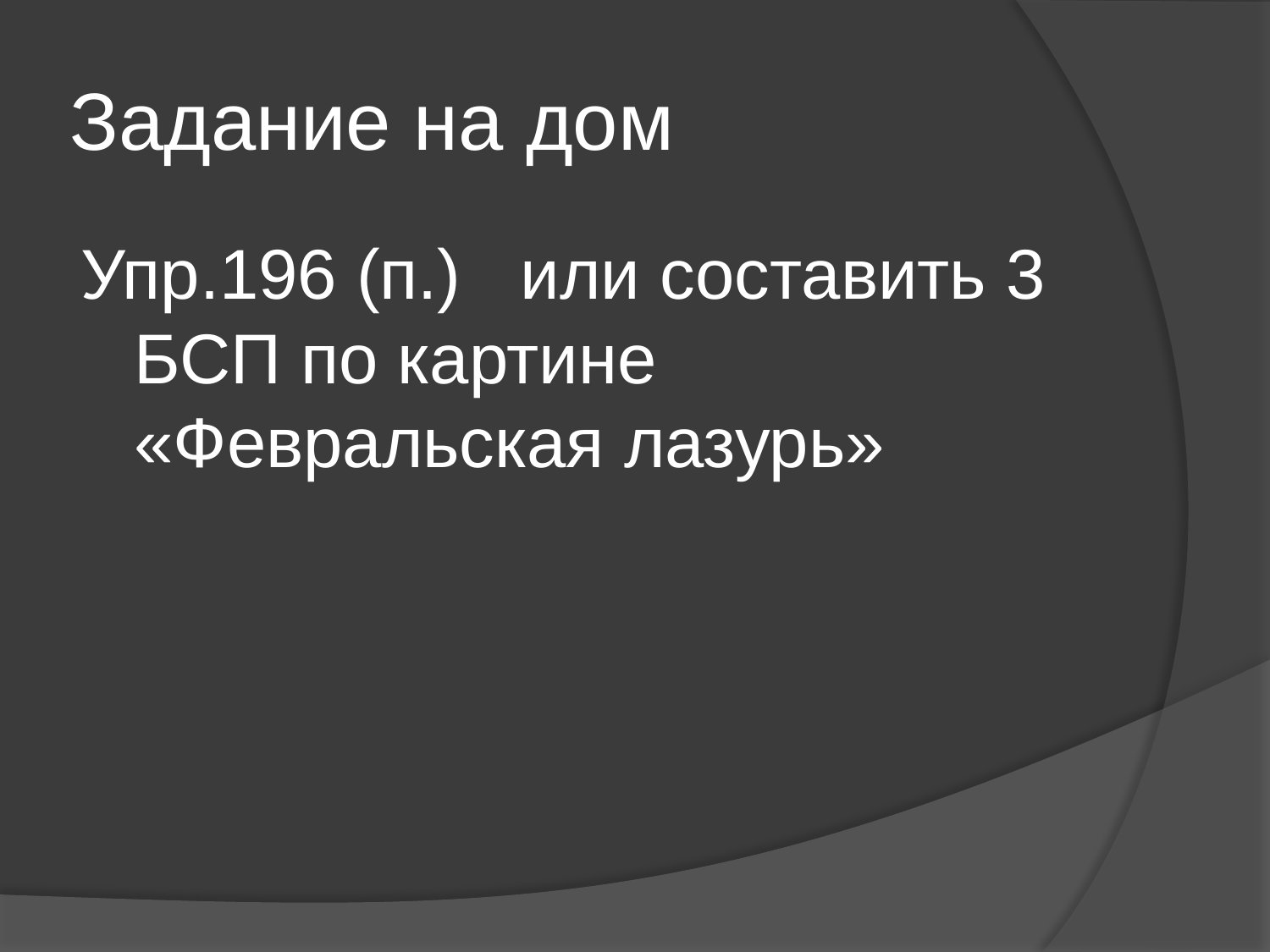

# Задание на дом
Упр.196 (п.)   или составить 3 БСП по картине «Февральская лазурь»